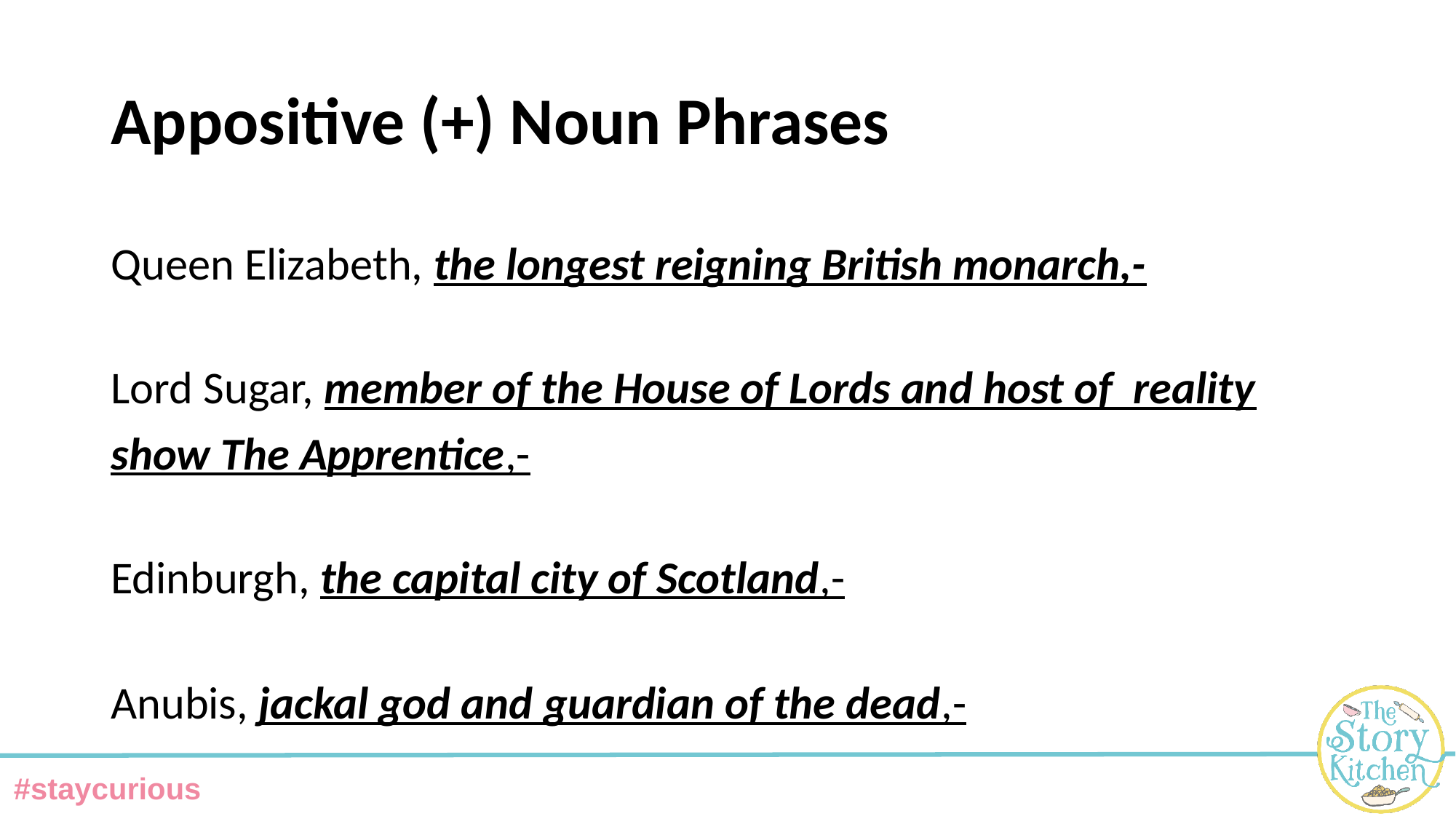

# Appositive (+) Noun Phrases
Queen Elizabeth, the longest reigning British monarch,-

Lord Sugar, member of the House of Lords and host of  reality show The Apprentice,-

Edinburgh, the capital city of Scotland,-

Anubis, jackal god and guardian of the dead,-